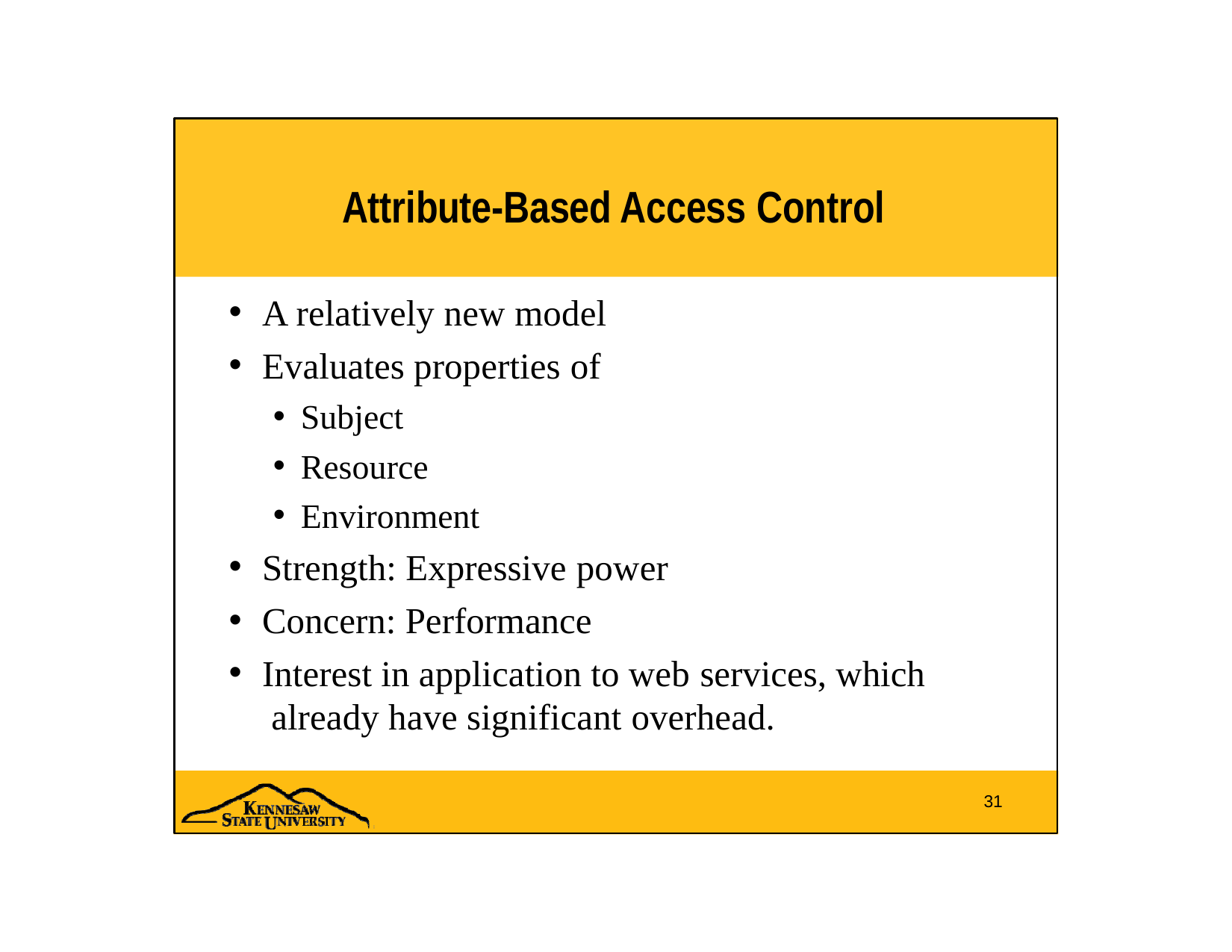

# Attribute-Based Access Control
A relatively new model
Evaluates properties of
Subject
Resource
Environment
Strength: Expressive power
Concern: Performance
Interest in application to web services, which  already have significant overhead.

31